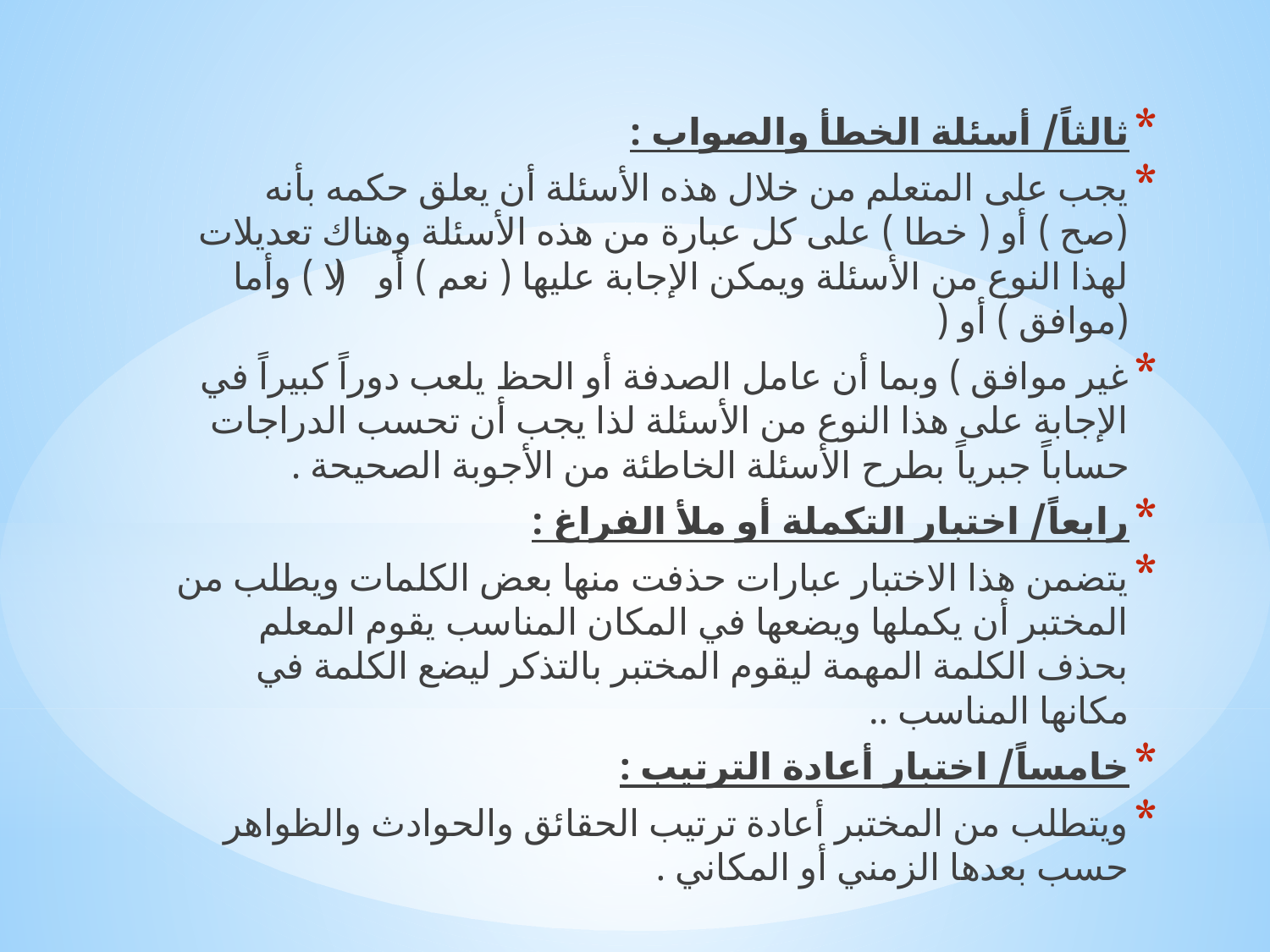

ثالثاً/ أسئلة الخطأ والصواب :
يجب على المتعلم من خلال هذه الأسئلة أن يعلق حكمه بأنه (صح ) أو ( خطا ) على كل عبارة من هذه الأسئلة وهناك تعديلات لهذا النوع من الأسئلة ويمكن الإجابة عليها ( نعم ) أو ( لا ) وأما (موافق ) أو (
غير موافق ) وبما أن عامل الصدفة أو الحظ يلعب دوراً كبيراً في الإجابة على هذا النوع من الأسئلة لذا يجب أن تحسب الدراجات حساباً جبرياً بطرح الأسئلة الخاطئة من الأجوبة الصحيحة .
رابعاً/ اختبار التكملة أو ملأ الفراغ :
يتضمن هذا الاختبار عبارات حذفت منها بعض الكلمات ويطلب من المختبر أن يكملها ويضعها في المكان المناسب يقوم المعلم بحذف الكلمة المهمة ليقوم المختبر بالتذكر ليضع الكلمة في مكانها المناسب ..
خامساً/ اختبار أعادة الترتيب :
ويتطلب من المختبر أعادة ترتيب الحقائق والحوادث والظواهر حسب بعدها الزمني أو المكاني .